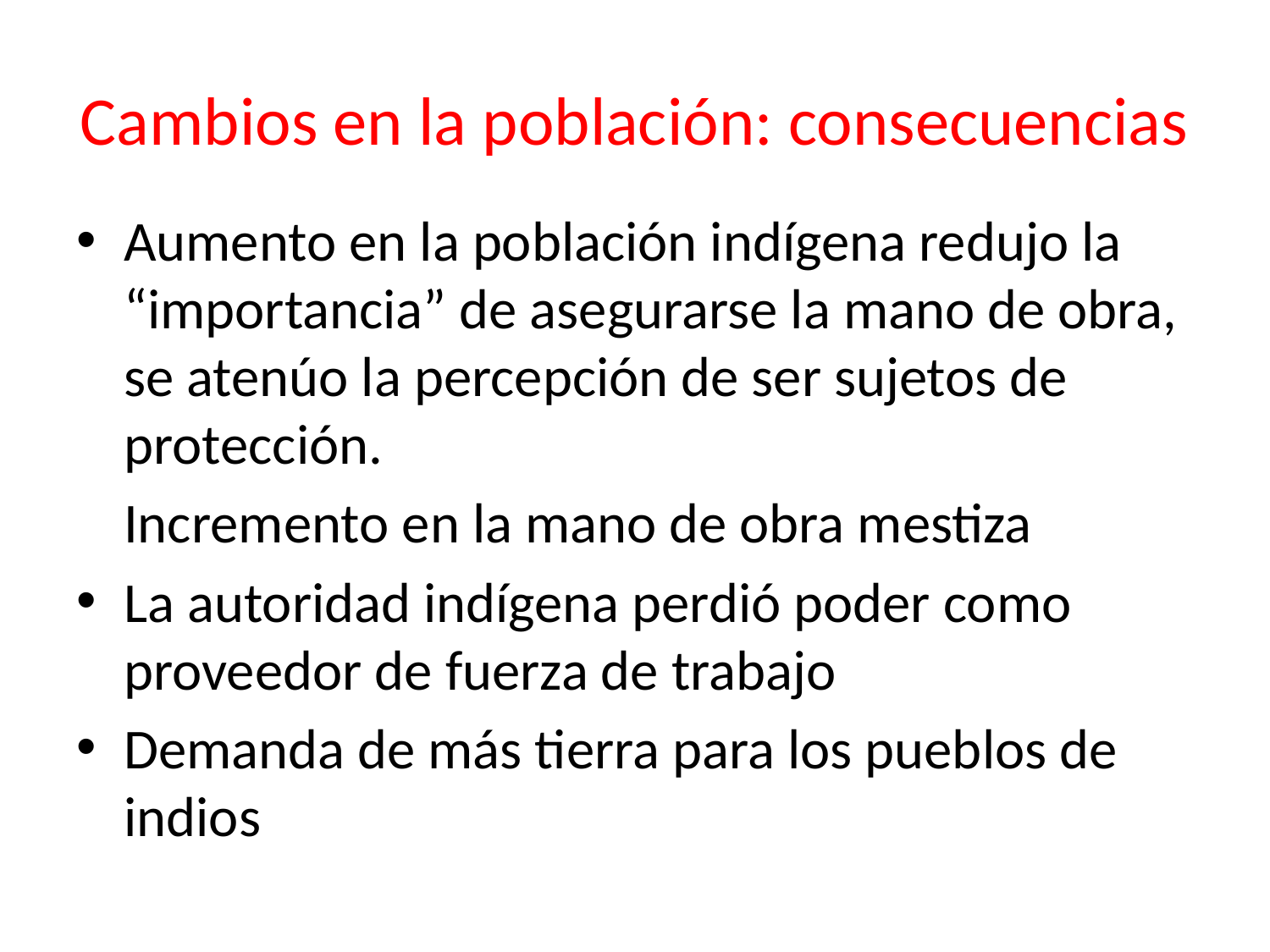

# Cambios en la población: consecuencias
Aumento en la población indígena redujo la “importancia” de asegurarse la mano de obra, se atenúo la percepción de ser sujetos de protección.
	Incremento en la mano de obra mestiza
La autoridad indígena perdió poder como proveedor de fuerza de trabajo
Demanda de más tierra para los pueblos de indios